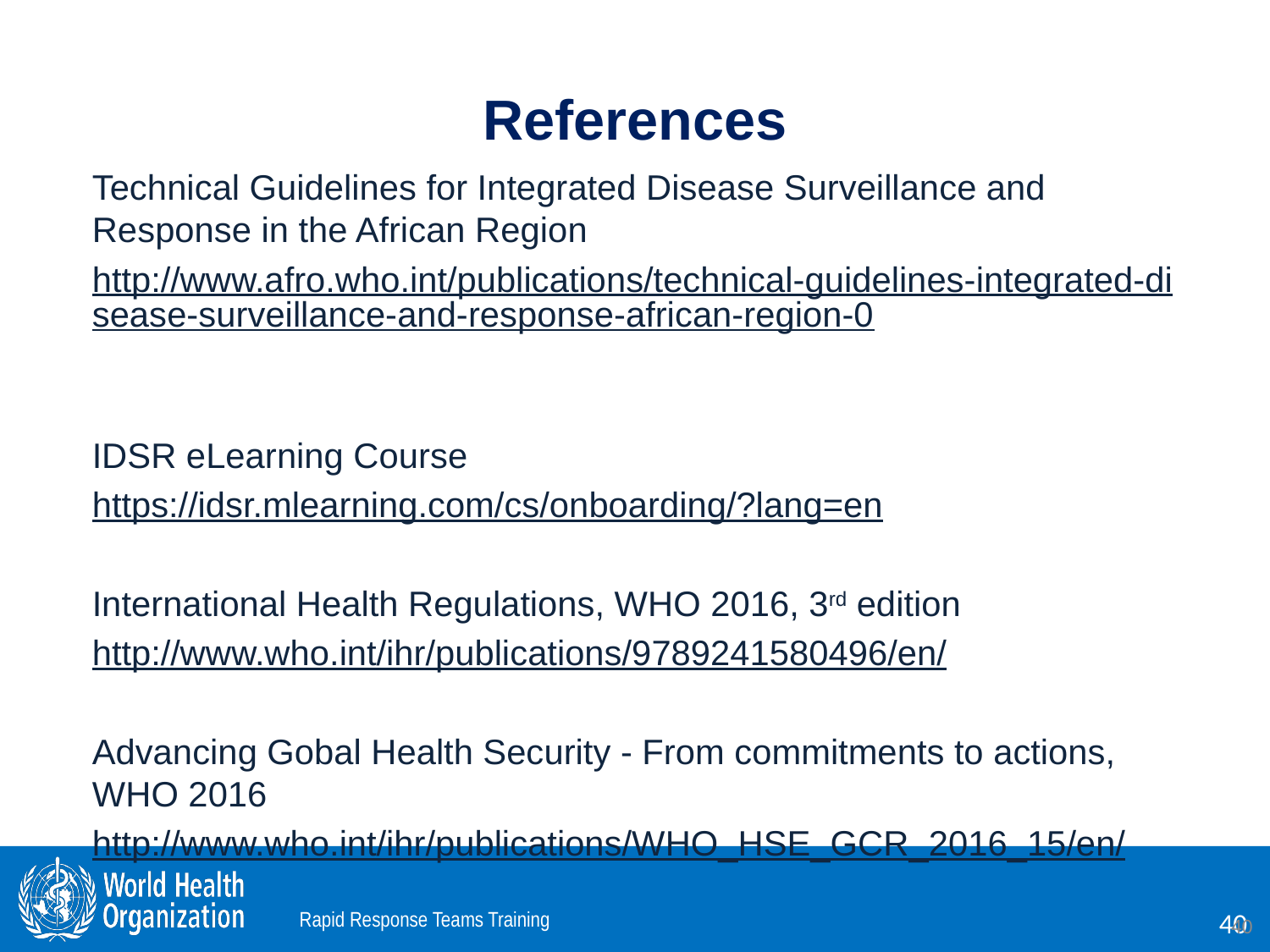

# References
Technical Guidelines for Integrated Disease Surveillance and Response in the African Region
http://www.afro.who.int/publications/technical-guidelines-integrated-disease-surveillance-and-response-african-region-0

IDSR eLearning Course
https://idsr.mlearning.com/cs/onboarding/?lang=en

International Health Regulations, WHO 2016, 3rd edition
http://www.who.int/ihr/publications/9789241580496/en/

Advancing Gobal Health Security - From commitments to actions, WHO 2016
http://www.who.int/ihr/publications/WHO_HSE_GCR_2016_15/en/

40